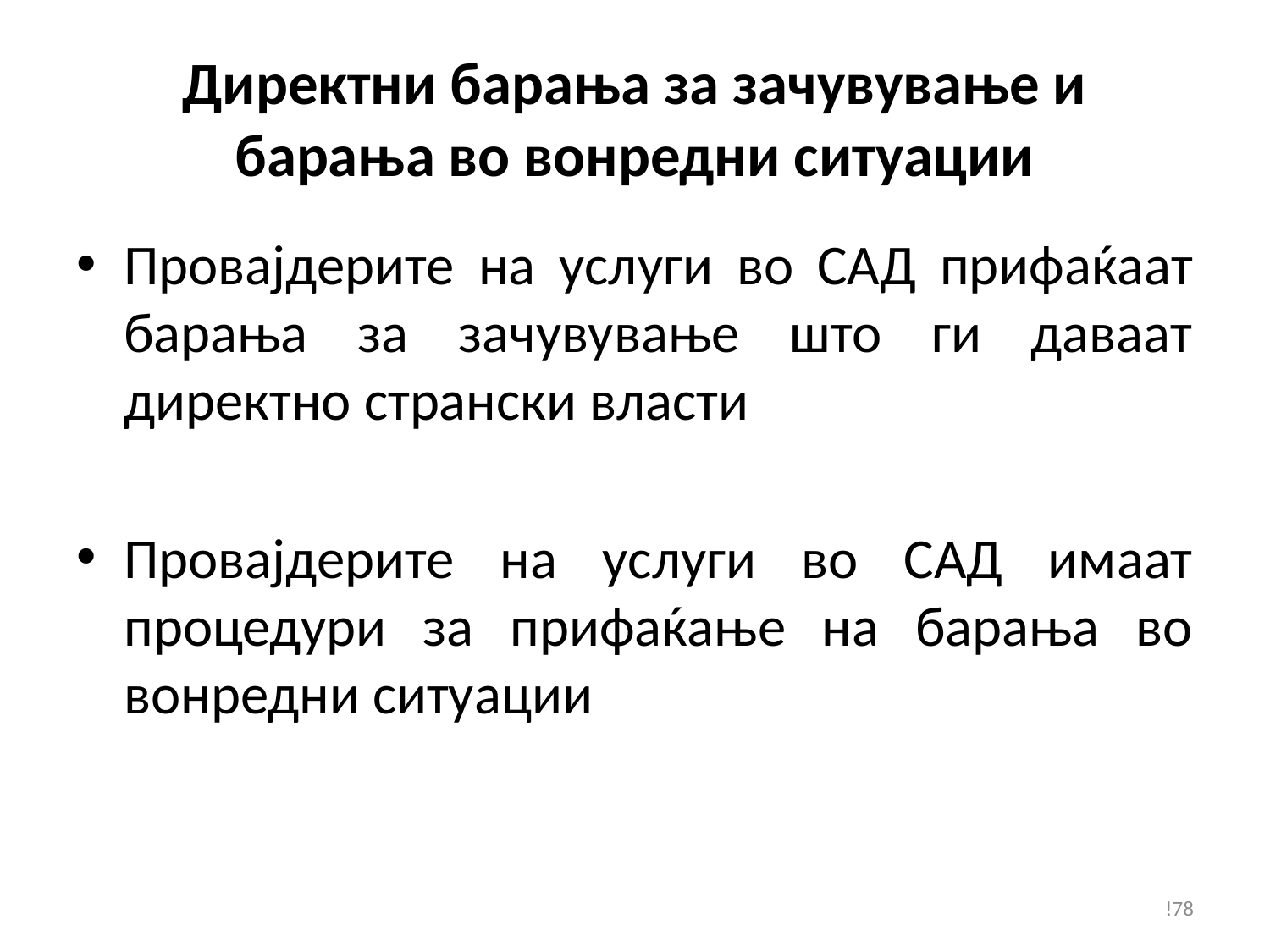

# Директни барања за зачувување и барања во вонредни ситуации
Провајдерите на услуги во САД прифаќаат барања за зачувување што ги даваат директно странски власти

Провајдерите на услуги во САД имаат процедури за прифаќање на барања во вонредни ситуации
!78